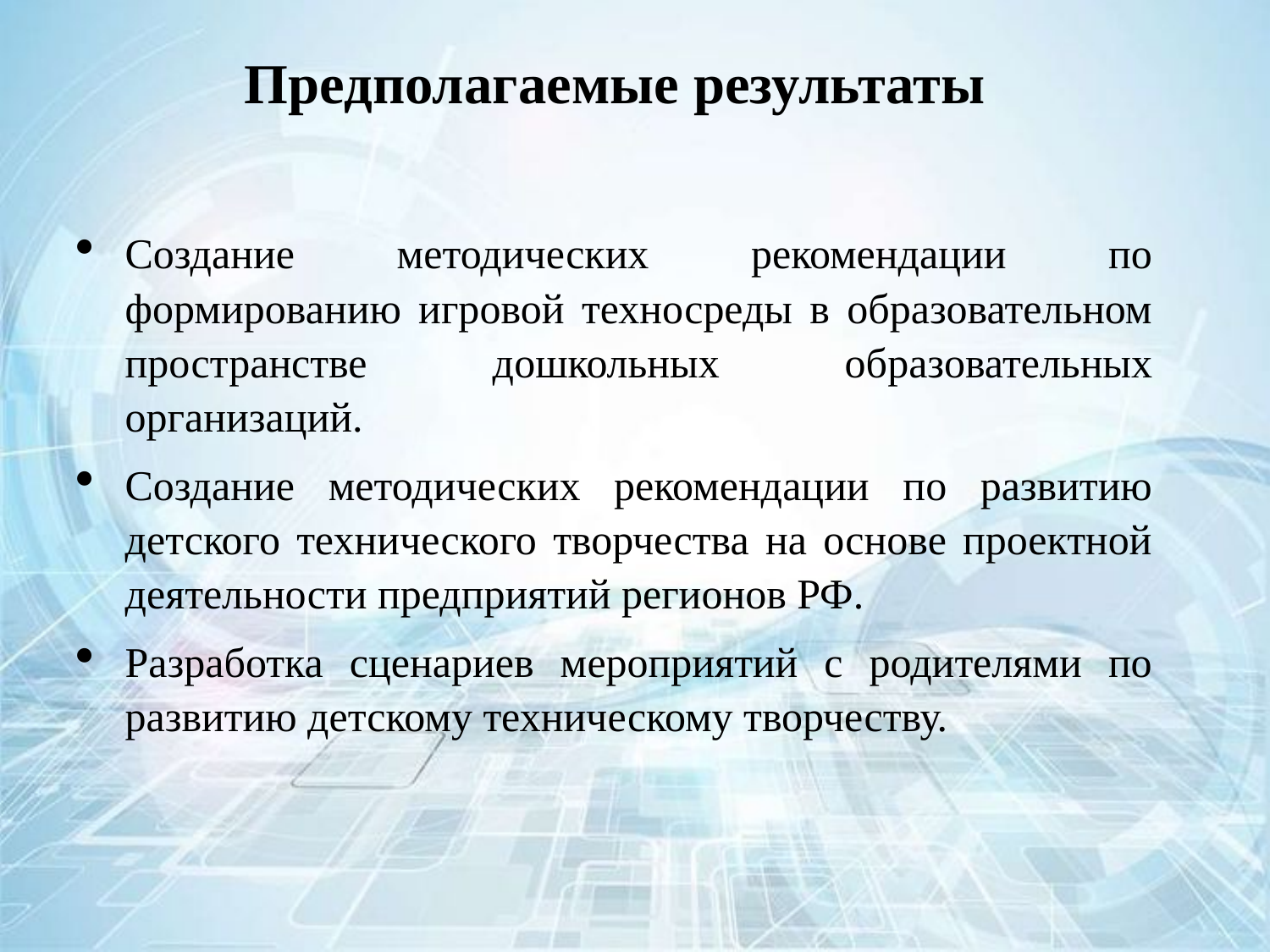

Предполагаемые результаты

Создание методических рекомендации по формированию игровой техносреды в образовательном пространстве дошкольных образовательных организаций.
Создание методических рекомендации по развитию детского технического творчества на основе проектной деятельности предприятий регионов РФ.
Разработка сценариев мероприятий с родителями по развитию детскому техническому творчеству.